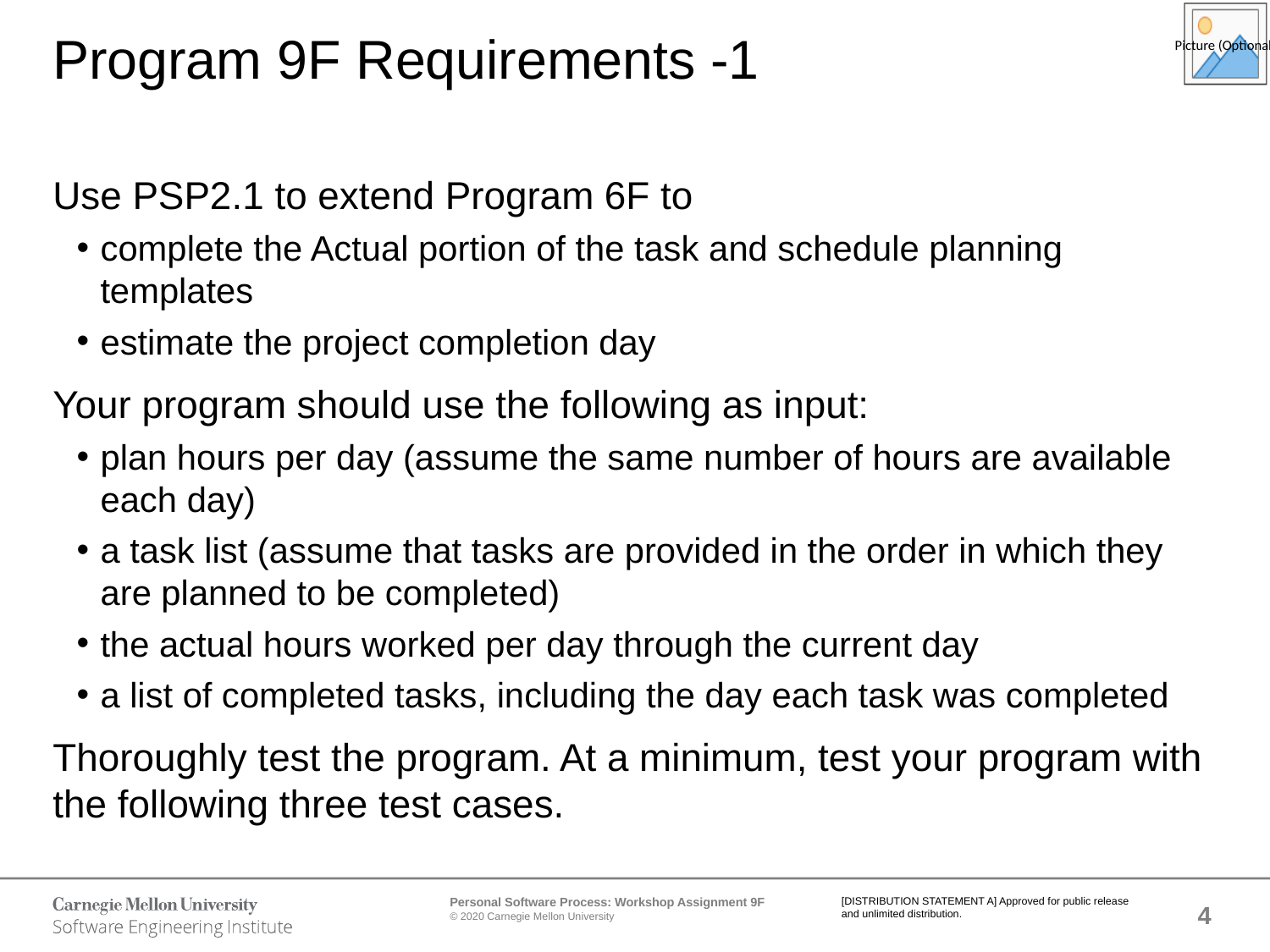

# Program 9F Requirements -1
Use PSP2.1 to extend Program 6F to
complete the Actual portion of the task and schedule planning templates
estimate the project completion day
Your program should use the following as input:
plan hours per day (assume the same number of hours are available each day)
a task list (assume that tasks are provided in the order in which they are planned to be completed)
the actual hours worked per day through the current day
a list of completed tasks, including the day each task was completed
Thoroughly test the program. At a minimum, test your program with the following three test cases.